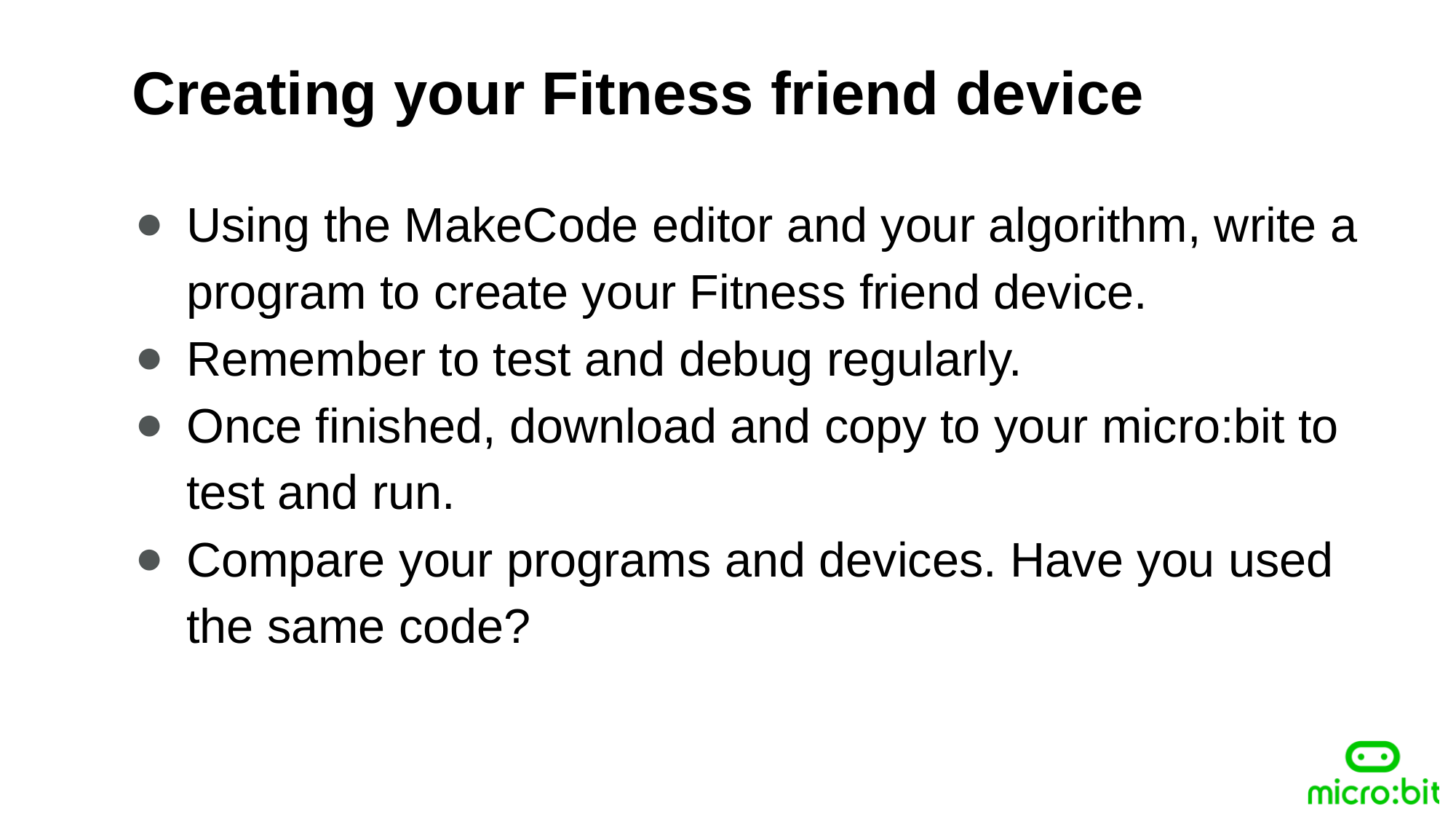

Creating your Fitness friend device

Using the MakeCode editor and your algorithm, write a program to create your Fitness friend device.
Remember to test and debug regularly.
Once finished, download and copy to your micro:bit to test and run.
Compare your programs and devices. Have you used the same code?